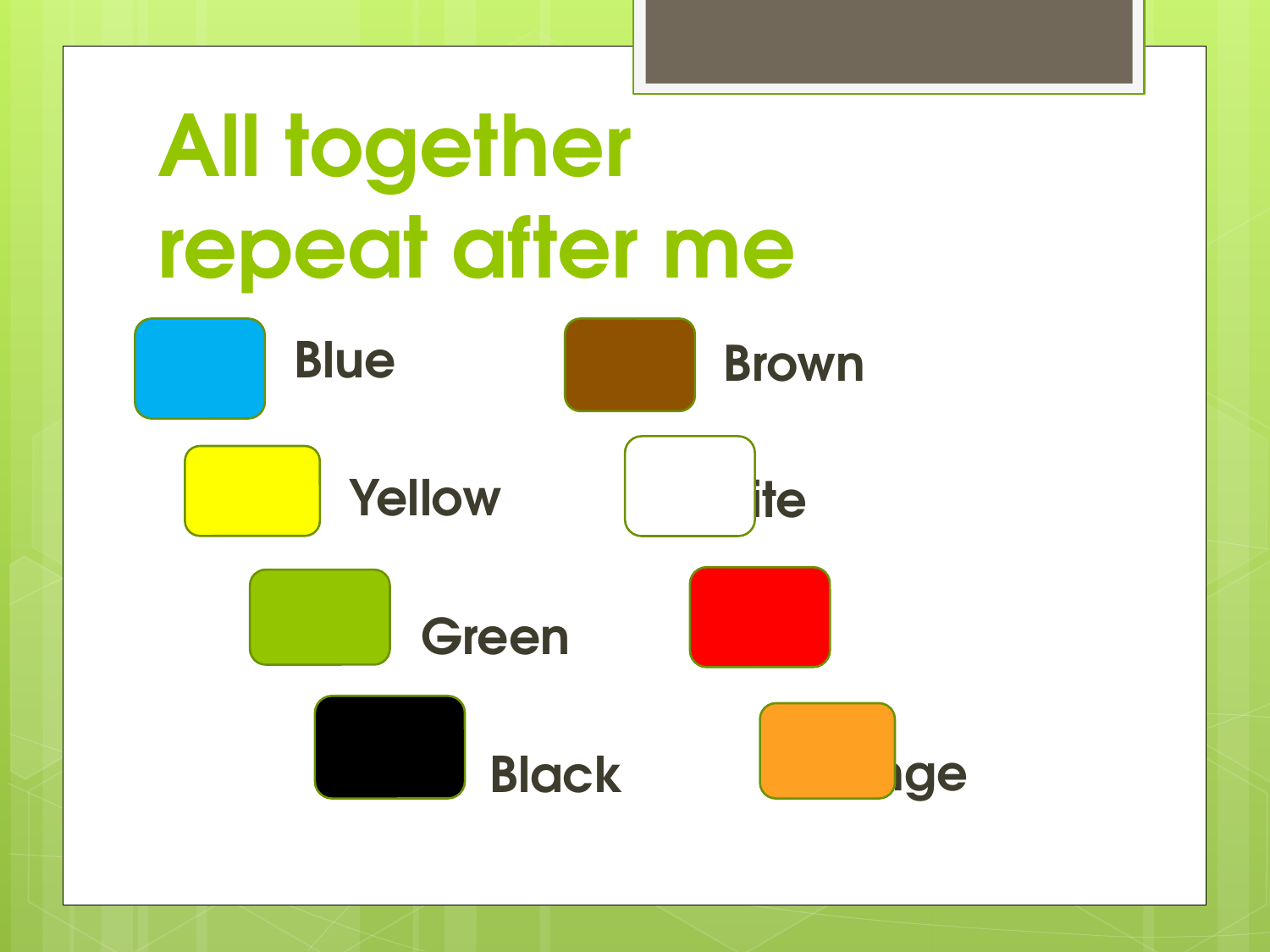

# All together repeat after me

	Blue

	    Yellow

		Green

		     Black

    Brown

	White

	    Red

	        Orange